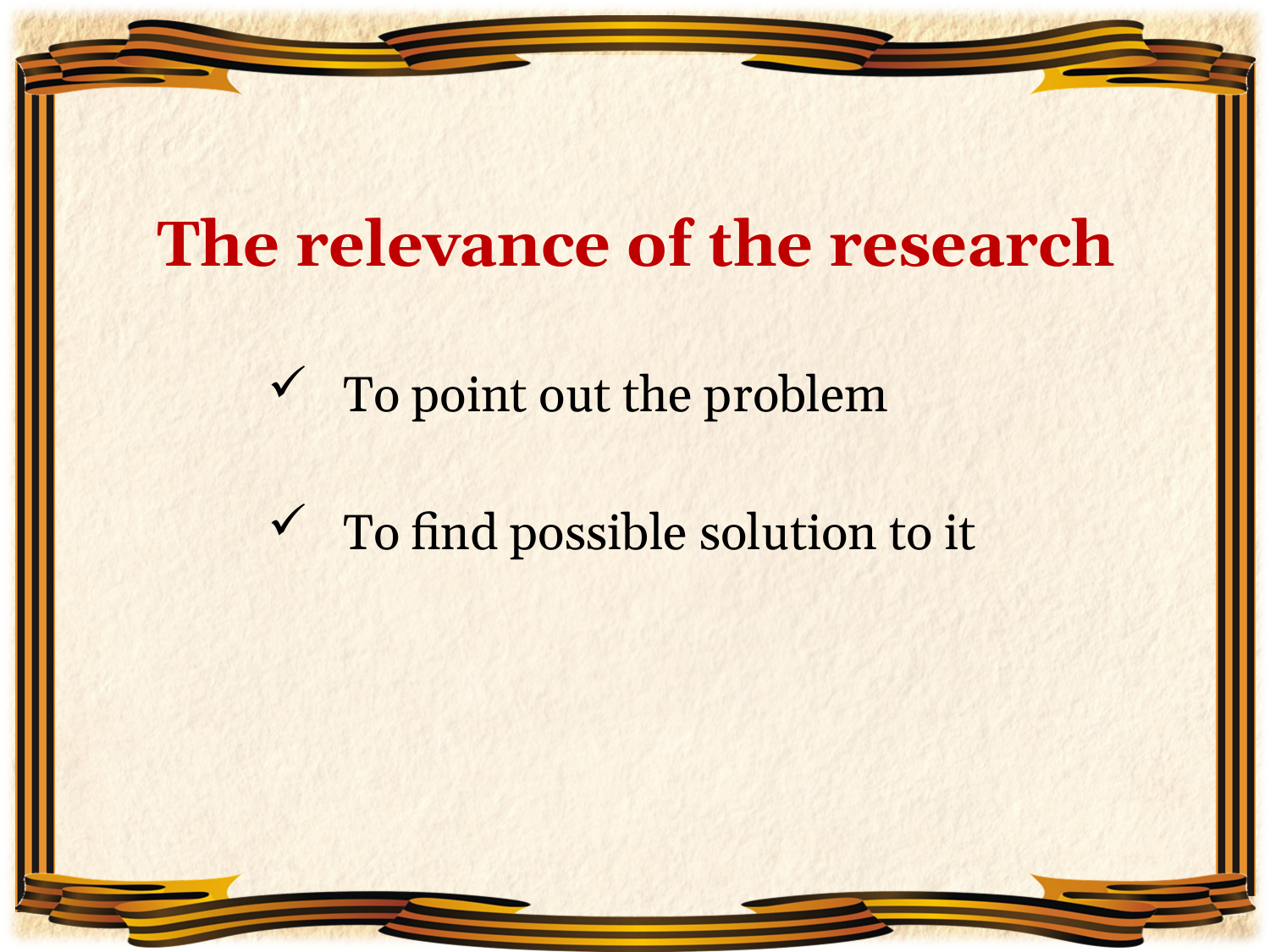

# The relevance of the research
To point out the problem

To find possible solution to it